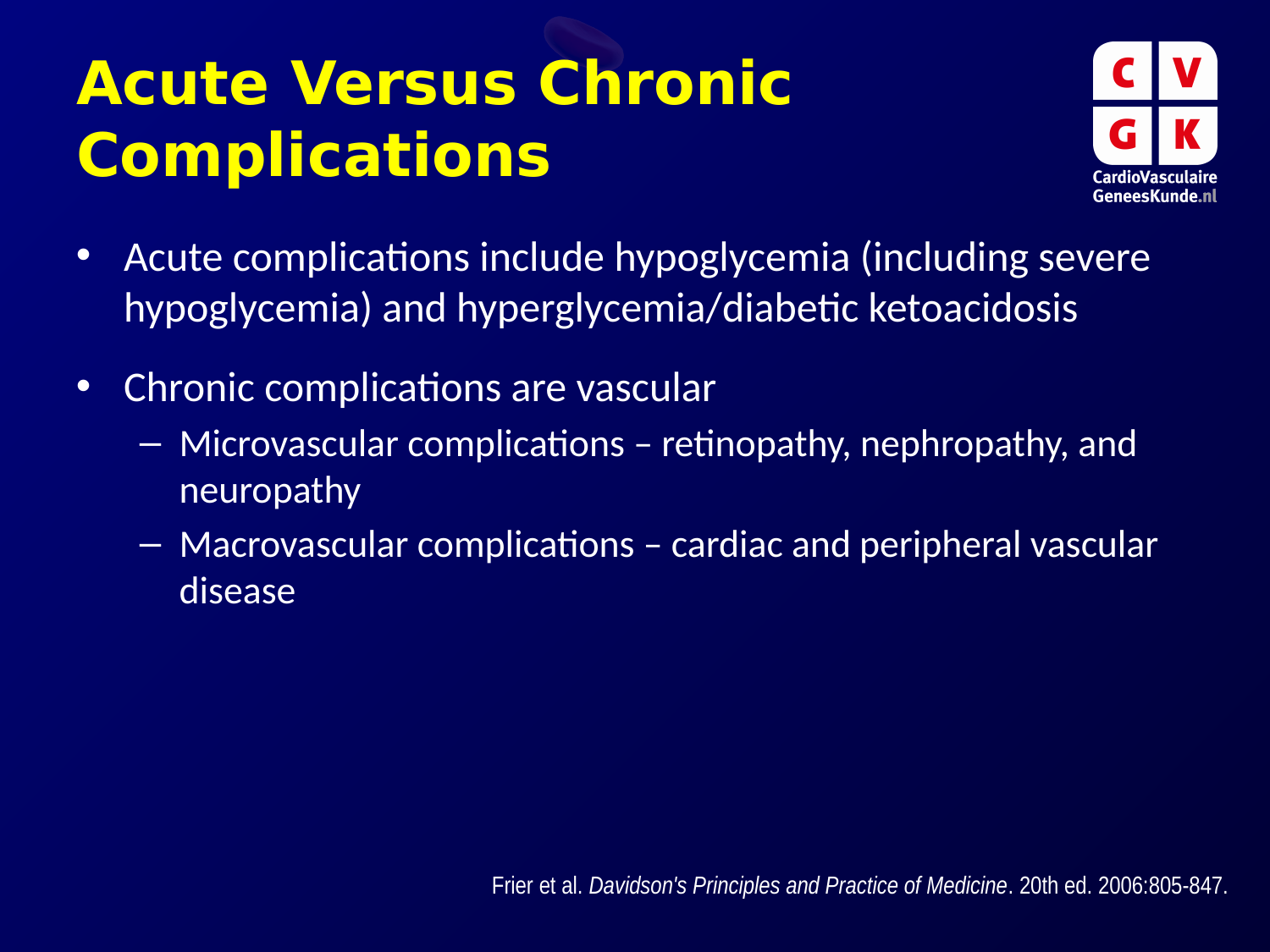

Acute Versus Chronic Complications
Acute complications include hypoglycemia (including severe hypoglycemia) and hyperglycemia/diabetic ketoacidosis
Chronic complications are vascular
Microvascular complications – retinopathy, nephropathy, and neuropathy
Macrovascular complications – cardiac and peripheral vascular disease
Frier et al. Davidson's Principles and Practice of Medicine. 20th ed. 2006:805-847.